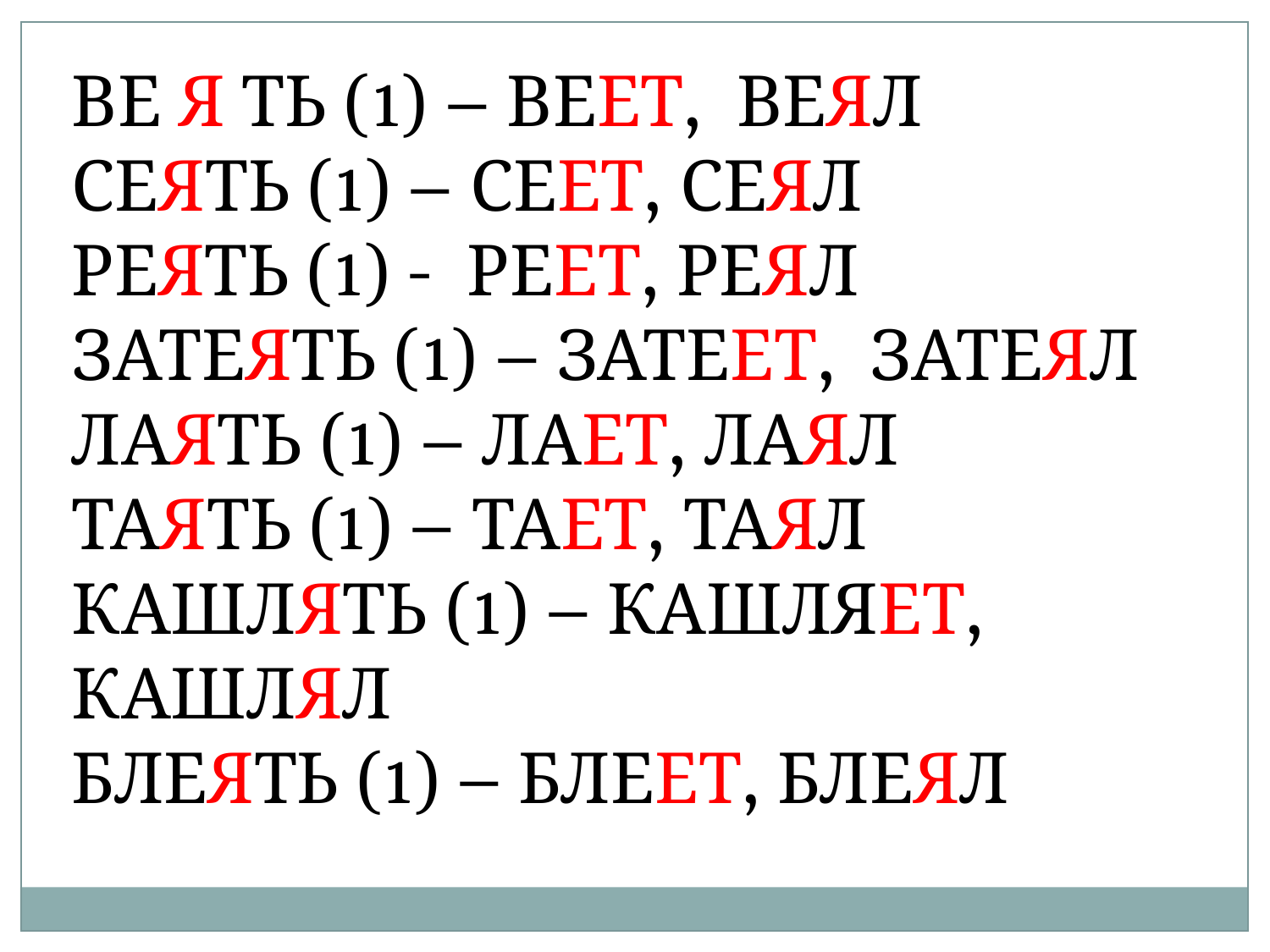

ВЕ Я ТЬ (1) – ВЕЕТ,  ВЕЯЛ
СЕЯТЬ (1) – СЕЕТ, СЕЯЛ
РЕЯТЬ (1) -  РЕЕТ, РЕЯЛ
ЗАТЕЯТЬ (1) – ЗАТЕЕТ,  ЗАТЕЯЛ
ЛАЯТЬ (1) – ЛАЕТ, ЛАЯЛ
ТАЯТЬ (1) – ТАЕТ, ТАЯЛ
КАШЛЯТЬ (1) – КАШЛЯЕТ, КАШЛЯЛ
БЛЕЯТЬ (1) – БЛЕЕТ, БЛЕЯЛ